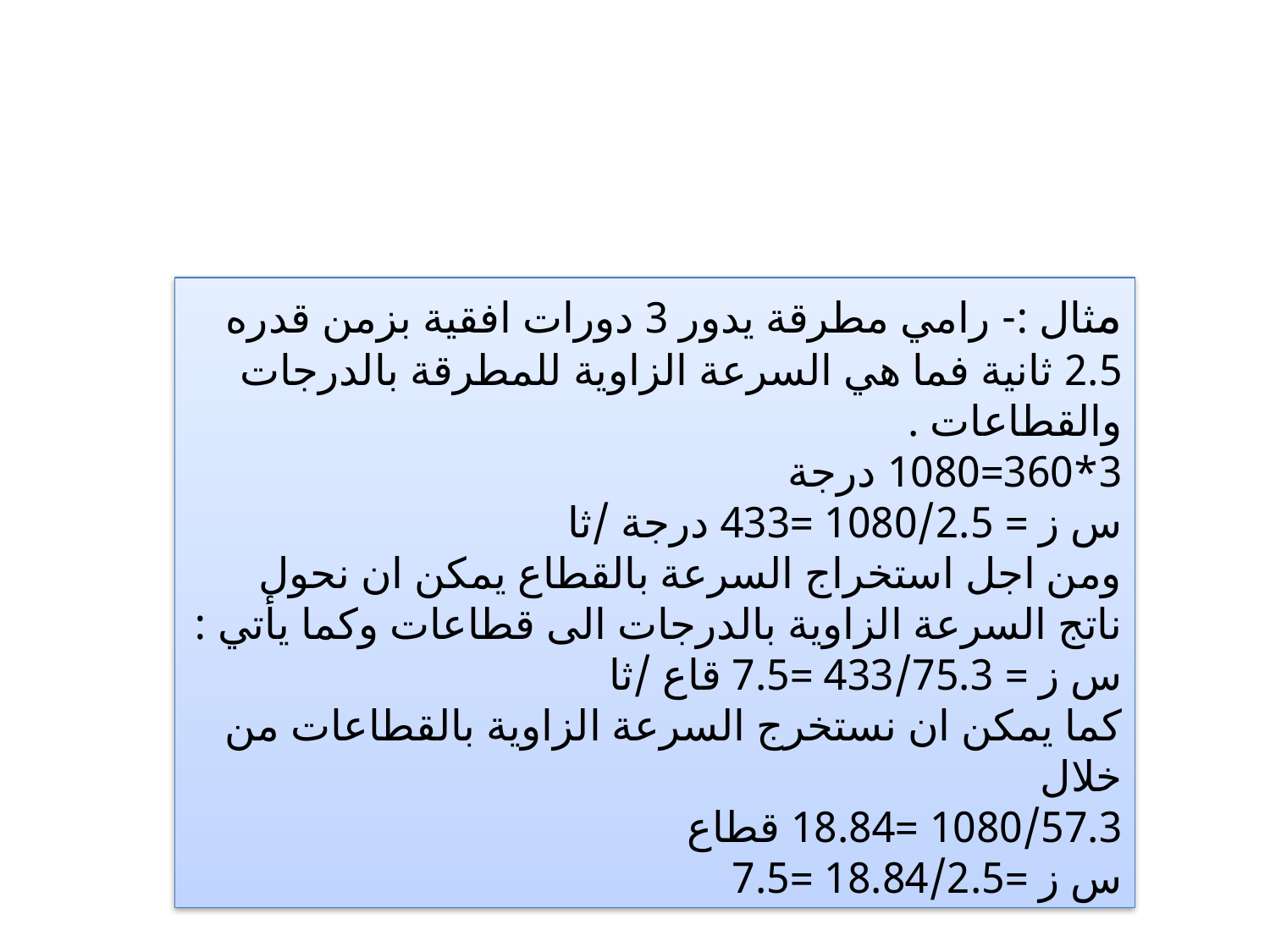

مثال :- رامي مطرقة يدور 3 دورات افقية بزمن قدره 2.5 ثانية فما هي السرعة الزاوية للمطرقة بالدرجات والقطاعات .
3*360=1080 درجة
س ز = 1080/2.5 =433 درجة /ثا
ومن اجل استخراج السرعة بالقطاع يمكن ان نحول ناتج السرعة الزاوية بالدرجات الى قطاعات وكما يأتي :
س ز = 433/75.3 =7.5 قاع /ثا
كما يمكن ان نستخرج السرعة الزاوية بالقطاعات من خلال
1080/57.3 =18.84 قطاع
س ز =18.84/2.5 =7.5